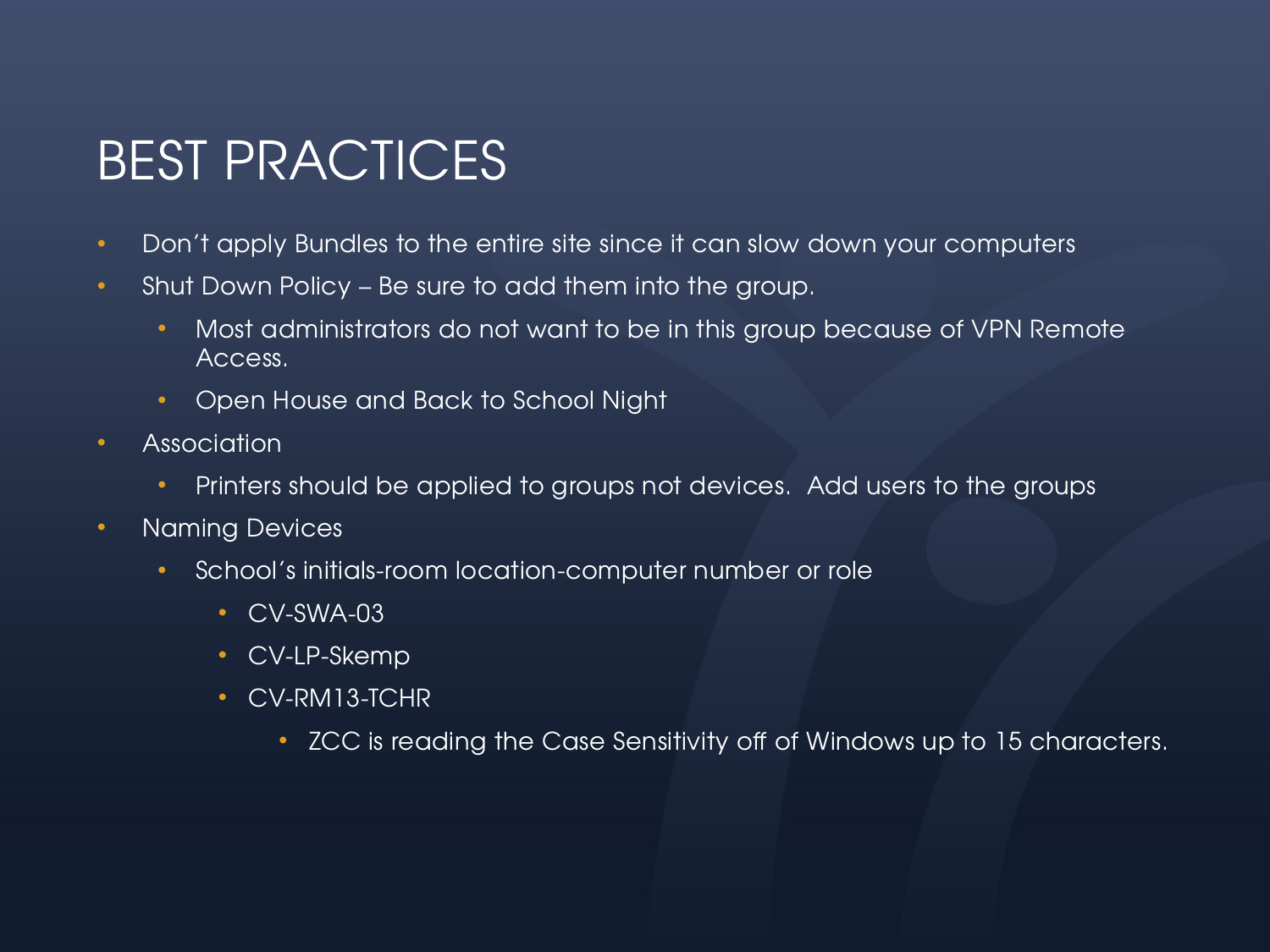

# Best Practices
Don’t apply Bundles to the entire site since it can slow down your computers
Shut Down Policy – Be sure to add them into the group.
Most administrators do not want to be in this group because of VPN Remote Access.
Open House and Back to School Night
Association
Printers should be applied to groups not devices.  Add users to the groups
Naming Devices
School’s initials-room location-computer number or role
CV-SWA-03
CV-LP-Skemp
CV-RM13-TCHR
ZCC is reading the Case Sensitivity off of Windows up to 15 characters.